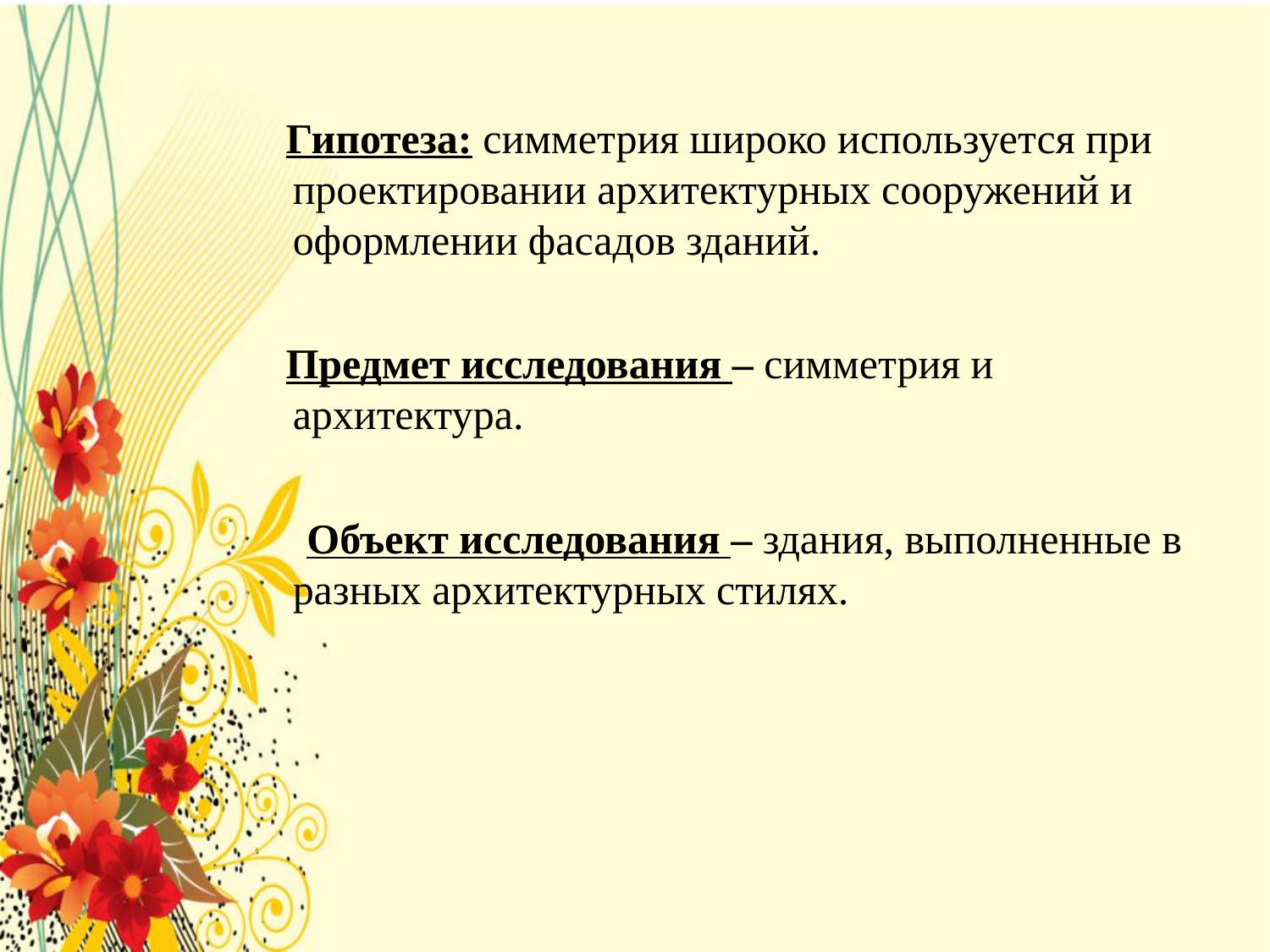

Гипотеза: симметрия широко используется при проектировании архитектурных сооружений и оформлении фасадов зданий.

     Предмет исследования – симметрия и архитектура.

       Объект исследования – здания, выполненные в разных архитектурных стилях.